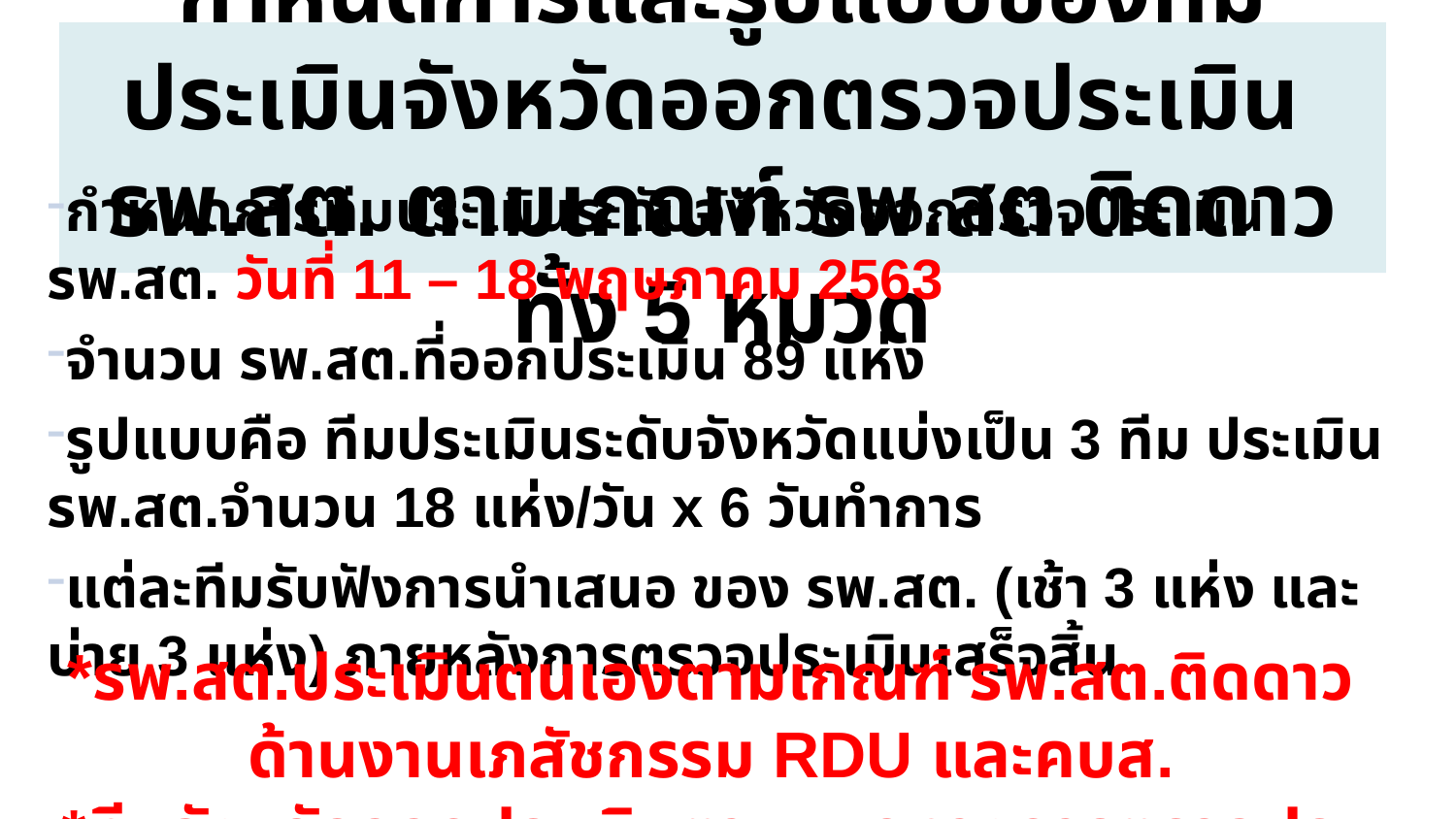

# กำหนดการและรูปแบบของทีมประเมินจังหวัดออกตรวจประเมิน รพ.สต. ตามเกณฑ์ รพ.สต.ติดดาว ทั้ง 5 หมวด
กำหนดการทีมประเมินระดับจังหวัดออกตรวจประเมิน รพ.สต. วันที่ 11 – 18 พฤษภาคม 2563
จำนวน รพ.สต.ที่ออกประเมิน 89 แห่ง
รูปแบบคือ ทีมประเมินระดับจังหวัดแบ่งเป็น 3 ทีม ประเมิน รพ.สต.จำนวน 18 แห่ง/วัน x 6 วันทำการ
แต่ละทีมรับฟังการนำเสนอ ของ รพ.สต. (เช้า 3 แห่ง และบ่าย 3 แห่ง) ภายหลังการตรวจประเมินเสร็จสิ้น
*รพ.สต.ประเมินตนเองตามเกณฑ์ รพ.สต.ติดดาว ด้านงานเภสัชกรรม RDU และคบส.
*ทีมจังหวัดออกประเมินตามแนวทางการตรวจประเมินฯ